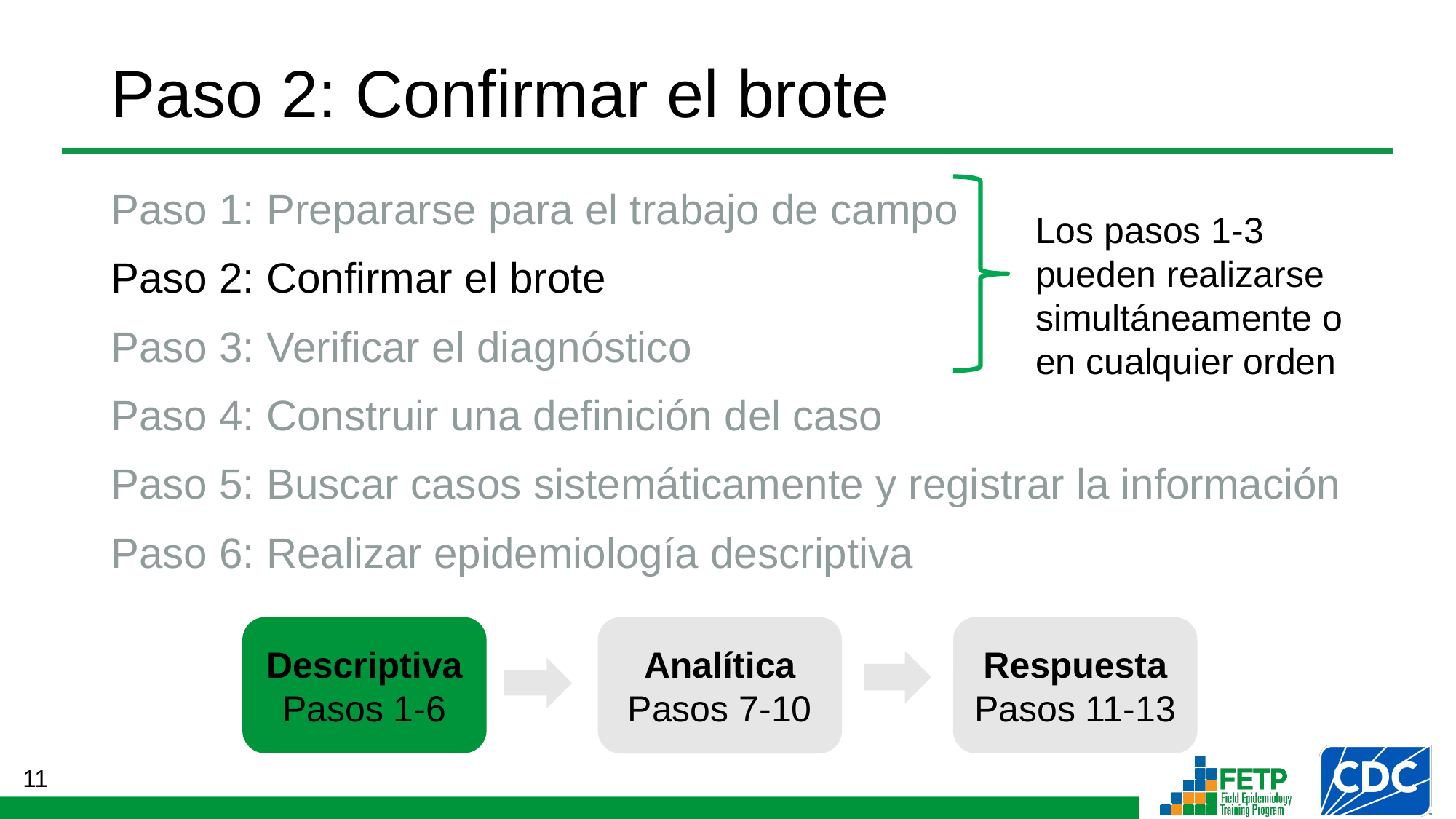

# Paso 2: Confirmar el brote
Paso 1: Prepararse para el trabajo de campo
Paso 2: Confirmar el brote
Paso 3: Verificar el diagnóstico
Paso 4: Construir una definición del caso
Paso 5: Buscar casos sistemáticamente y registrar la información
Paso 6: Realizar epidemiología descriptiva

Los pasos 1-3 pueden realizarse simultáneamente o en cualquier orden
Descriptiva
Pasos 1-6
Analítica
Pasos 7-10
Respuesta
Pasos 11-13